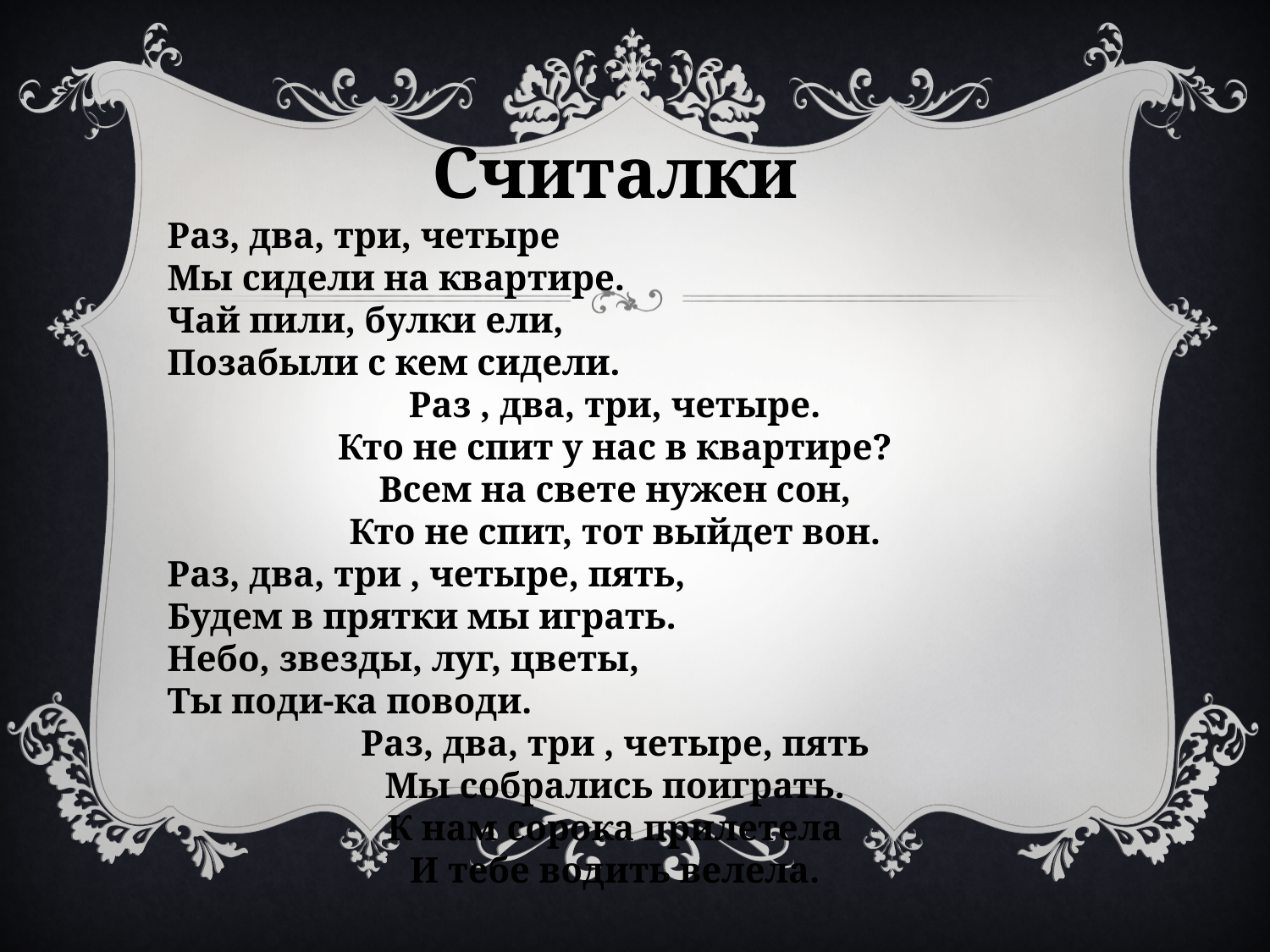

Считалки
Раз, два, три, четыре
Мы сидели на квартире.
Чай пили, булки ели,
Позабыли с кем сидели.
Раз , два, три, четыре.
Кто не спит у нас в квартире?
Всем на свете нужен сон,
Кто не спит, тот выйдет вон.
Раз, два, три , четыре, пять,
Будем в прятки мы играть.
Небо, звезды, луг, цветы,
Ты поди-ка поводи.
Раз, два, три , четыре, пять
Мы собрались поиграть.
К нам сорока прилетела
И тебе водить велела.